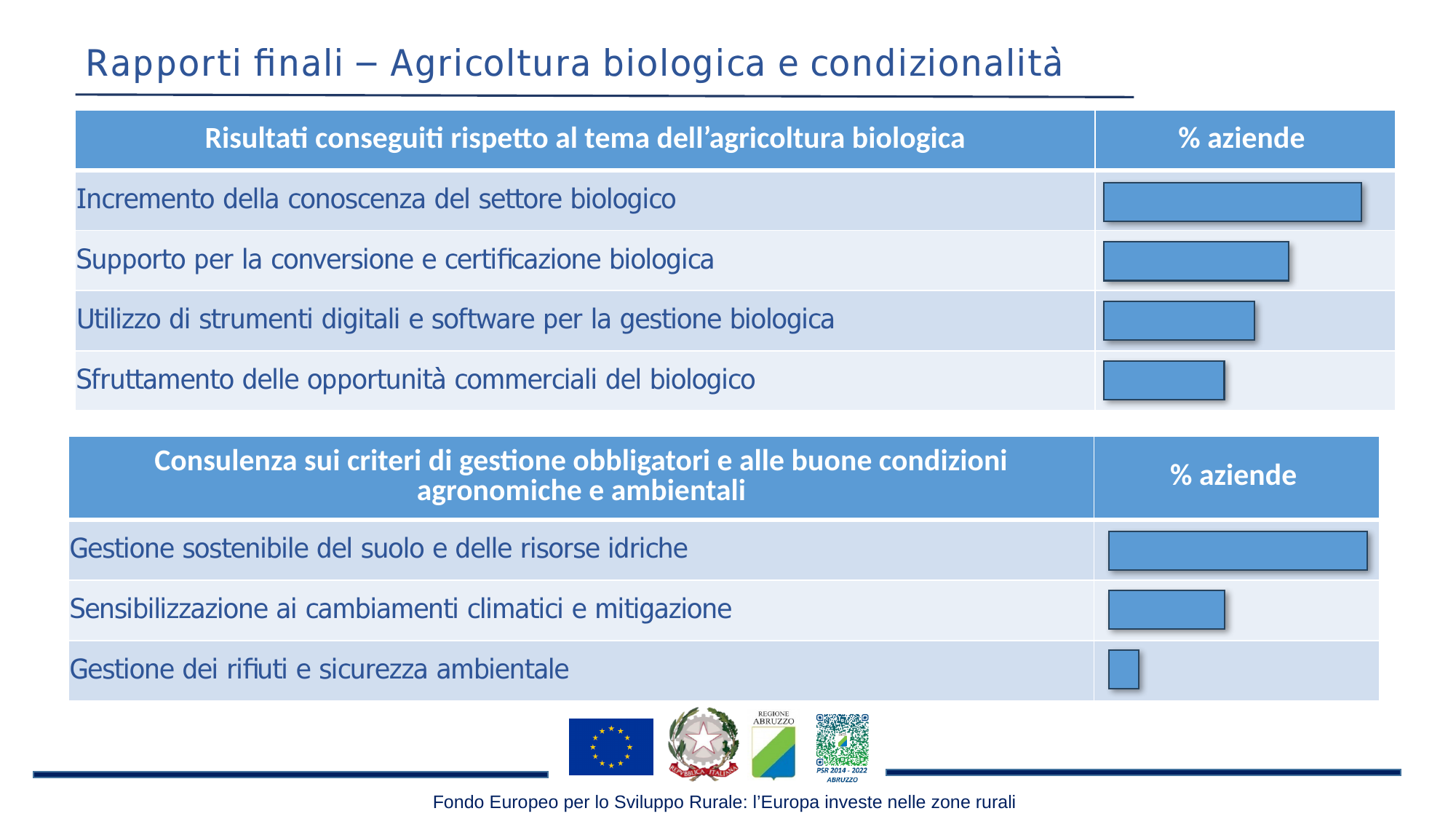

Rapporti finali – Agricoltura biologica e condizionalità
| Risultati conseguiti rispetto al tema dell’agricoltura biologica | % aziende |
| --- | --- |
| Incremento della conoscenza del settore biologico |  |
| Supporto per la conversione e certificazione biologica |  |
| Utilizzo di strumenti digitali e software per la gestione biologica |  |
| Sfruttamento delle opportunità commerciali del biologico |  |

| Consulenza sui criteri di gestione obbligatori e alle buone condizioni agronomiche e ambientali | % aziende |
| --- | --- |
| Gestione sostenibile del suolo e delle risorse idriche |  |
| Sensibilizzazione ai cambiamenti climatici e mitigazione |  |
| Gestione dei rifiuti e sicurezza ambientale |  |